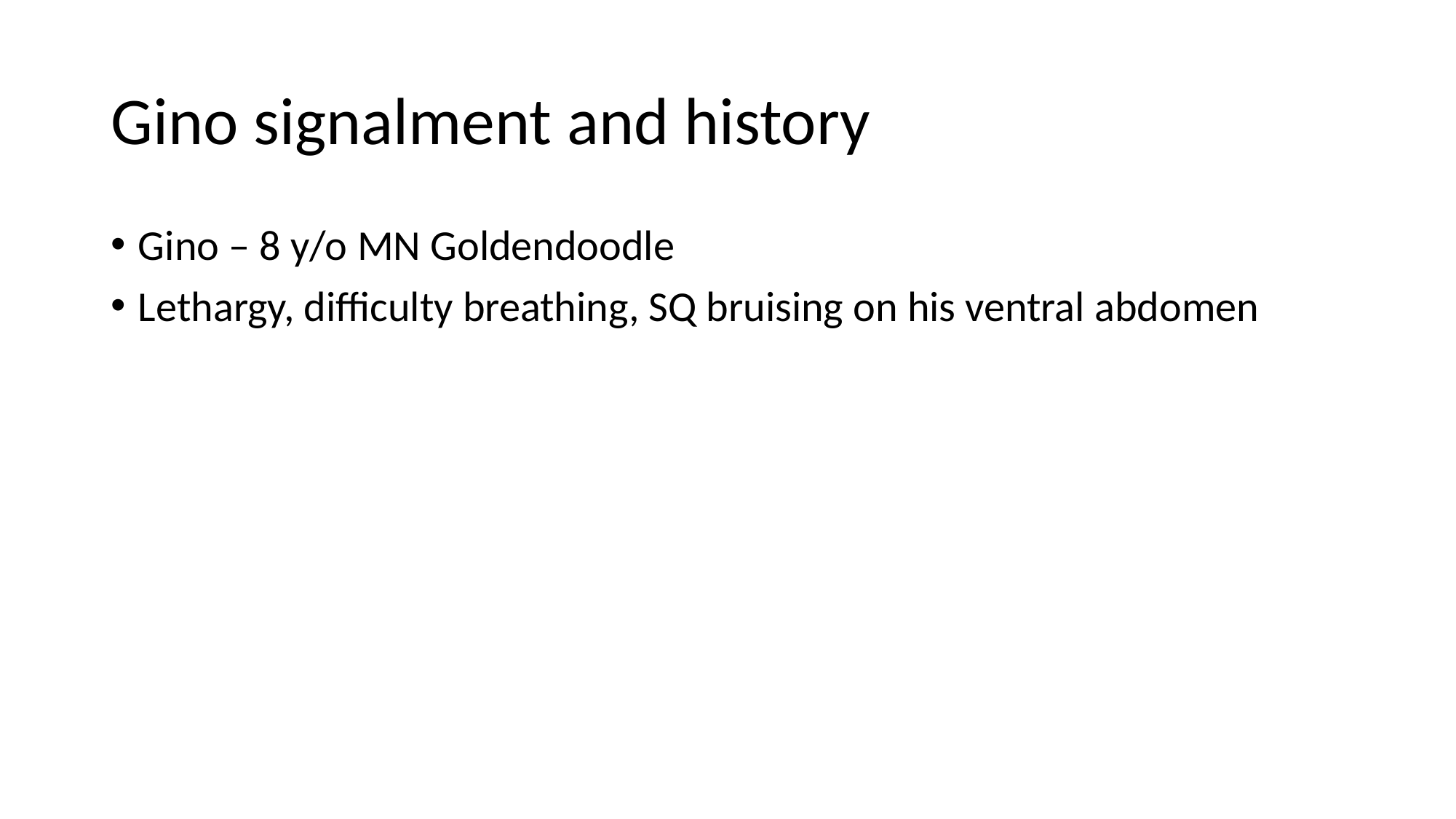

# Gino signalment and history
Gino – 8 y/o MN Goldendoodle
Lethargy, difficulty breathing, SQ bruising on his ventral abdomen